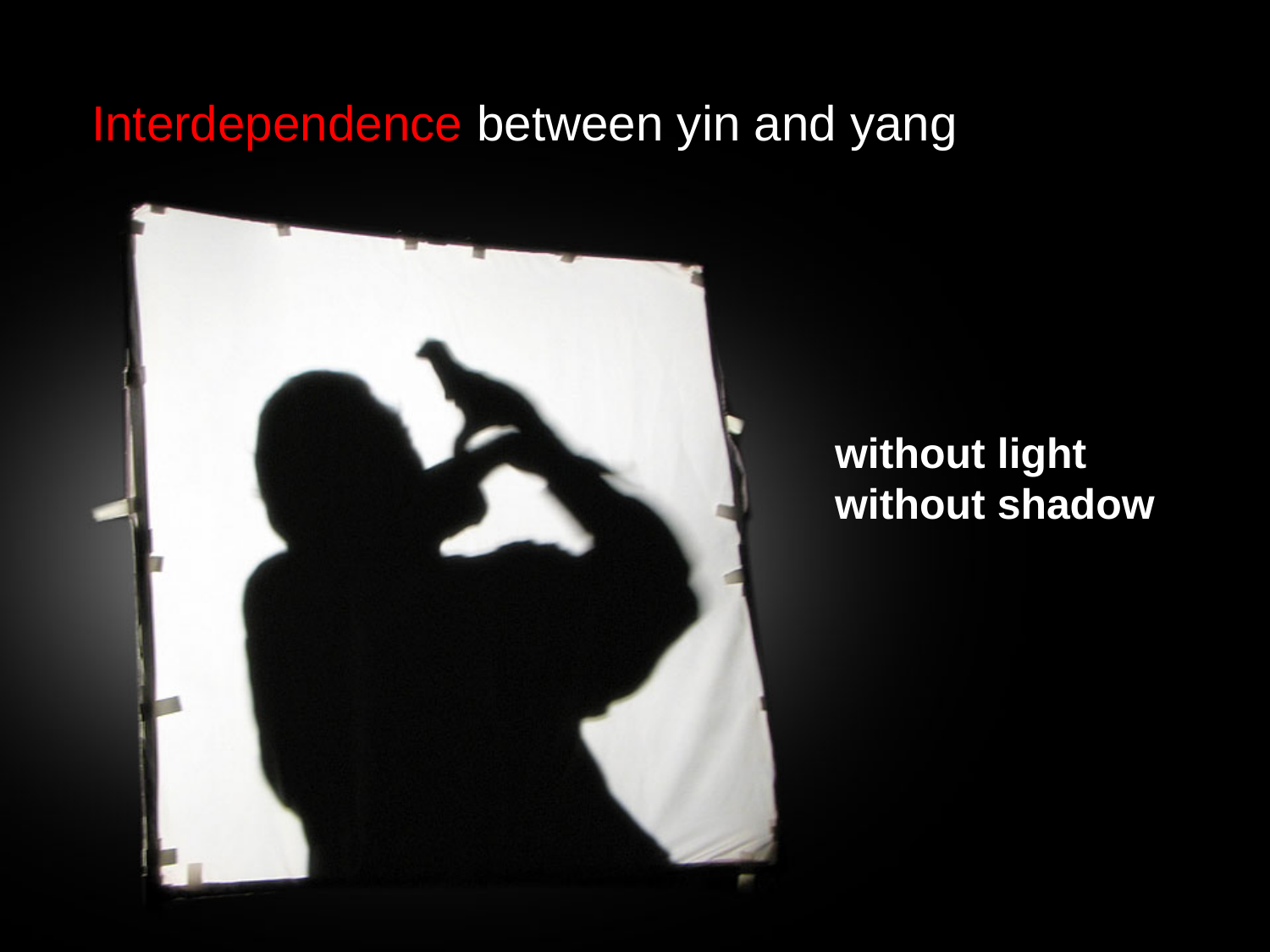

Interdependence between yin and yang
without light
without shadow